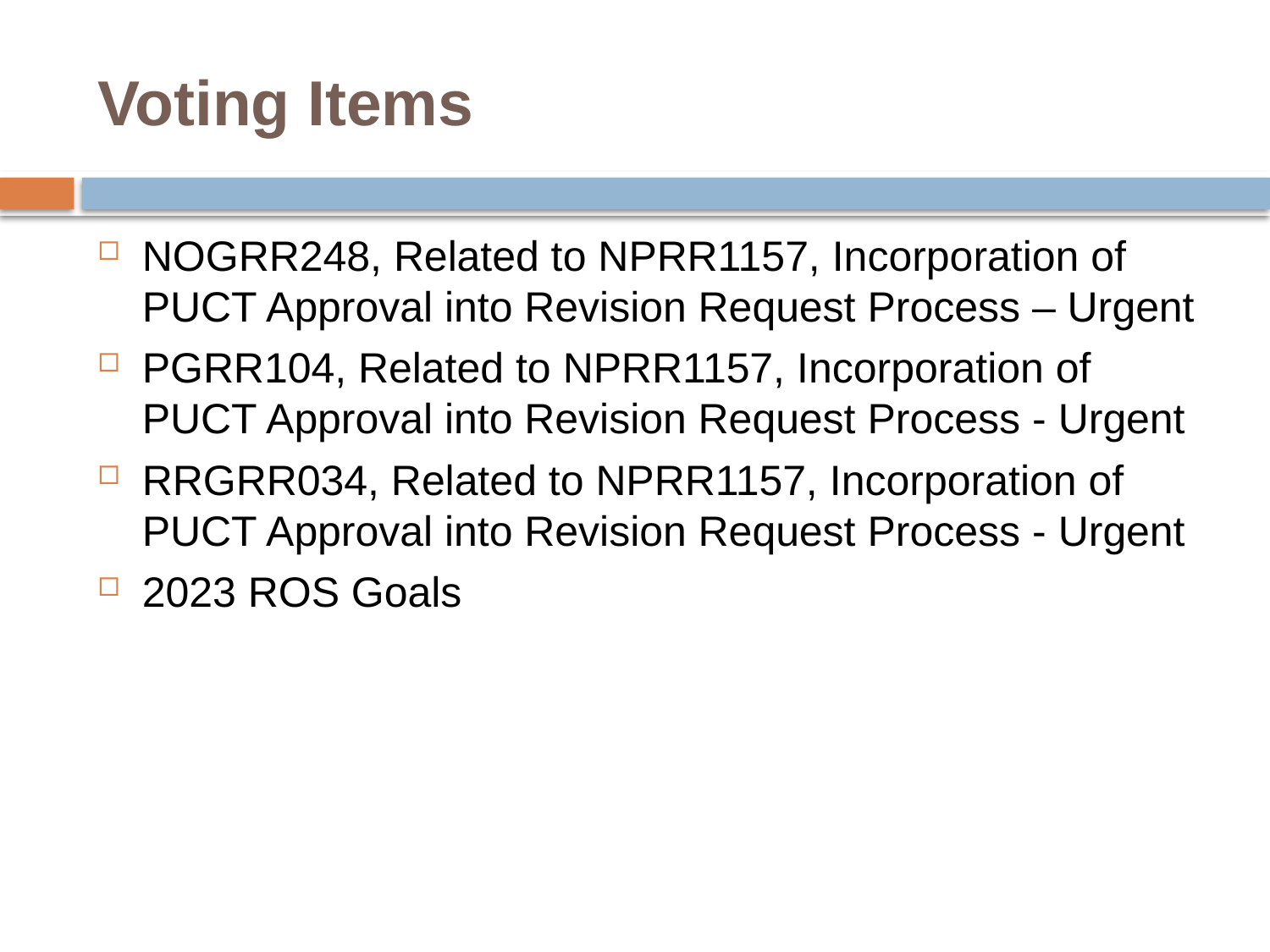

# Voting Items
NOGRR248, Related to NPRR1157, Incorporation of PUCT Approval into Revision Request Process – Urgent
PGRR104, Related to NPRR1157, Incorporation of PUCT Approval into Revision Request Process - Urgent
RRGRR034, Related to NPRR1157, Incorporation of PUCT Approval into Revision Request Process - Urgent
2023 ROS Goals